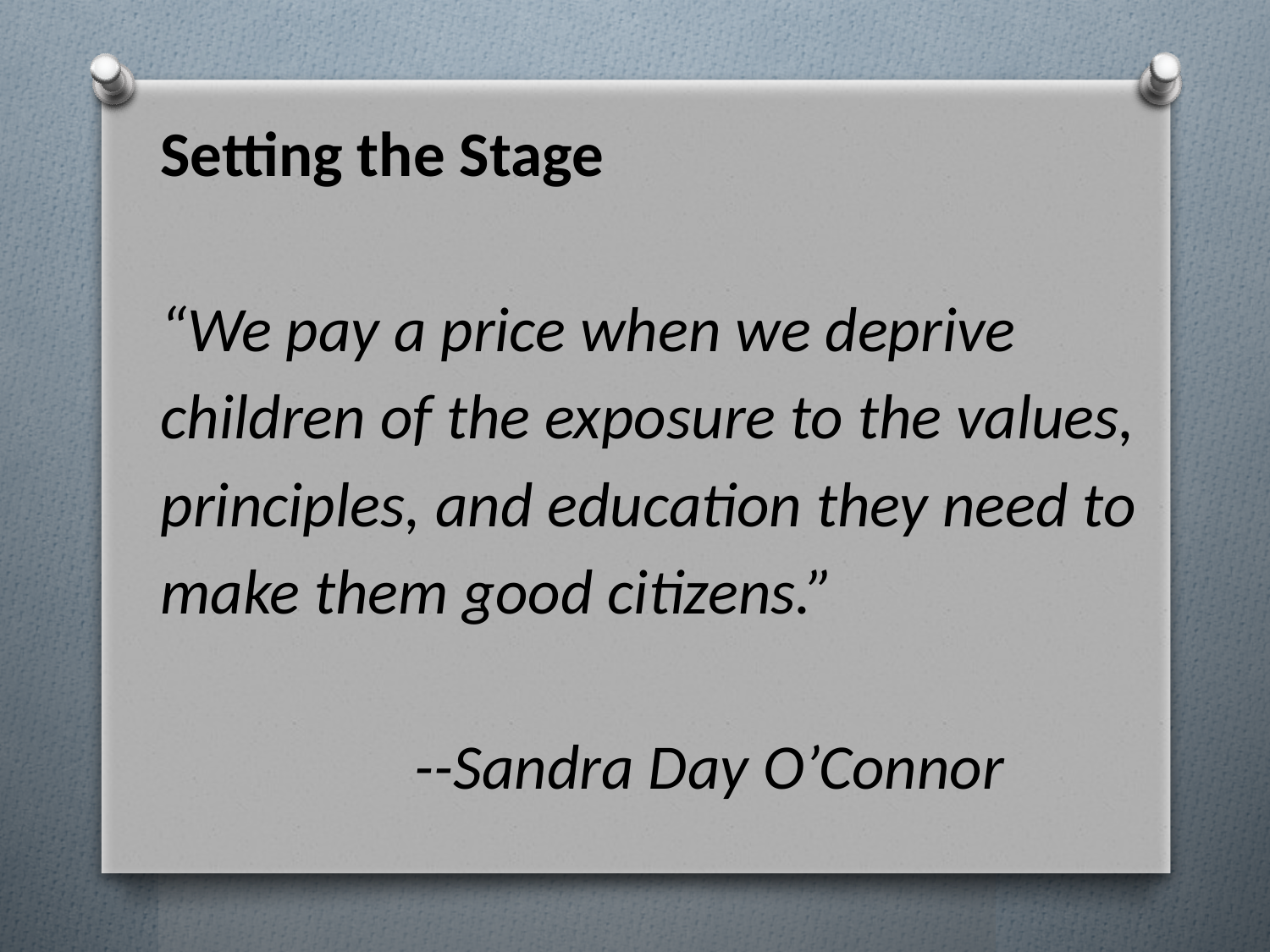

Setting the Stage

“We pay a price when we deprive children of the exposure to the values, principles, and education they need to make them good citizens.”
			--Sandra Day O’Connor